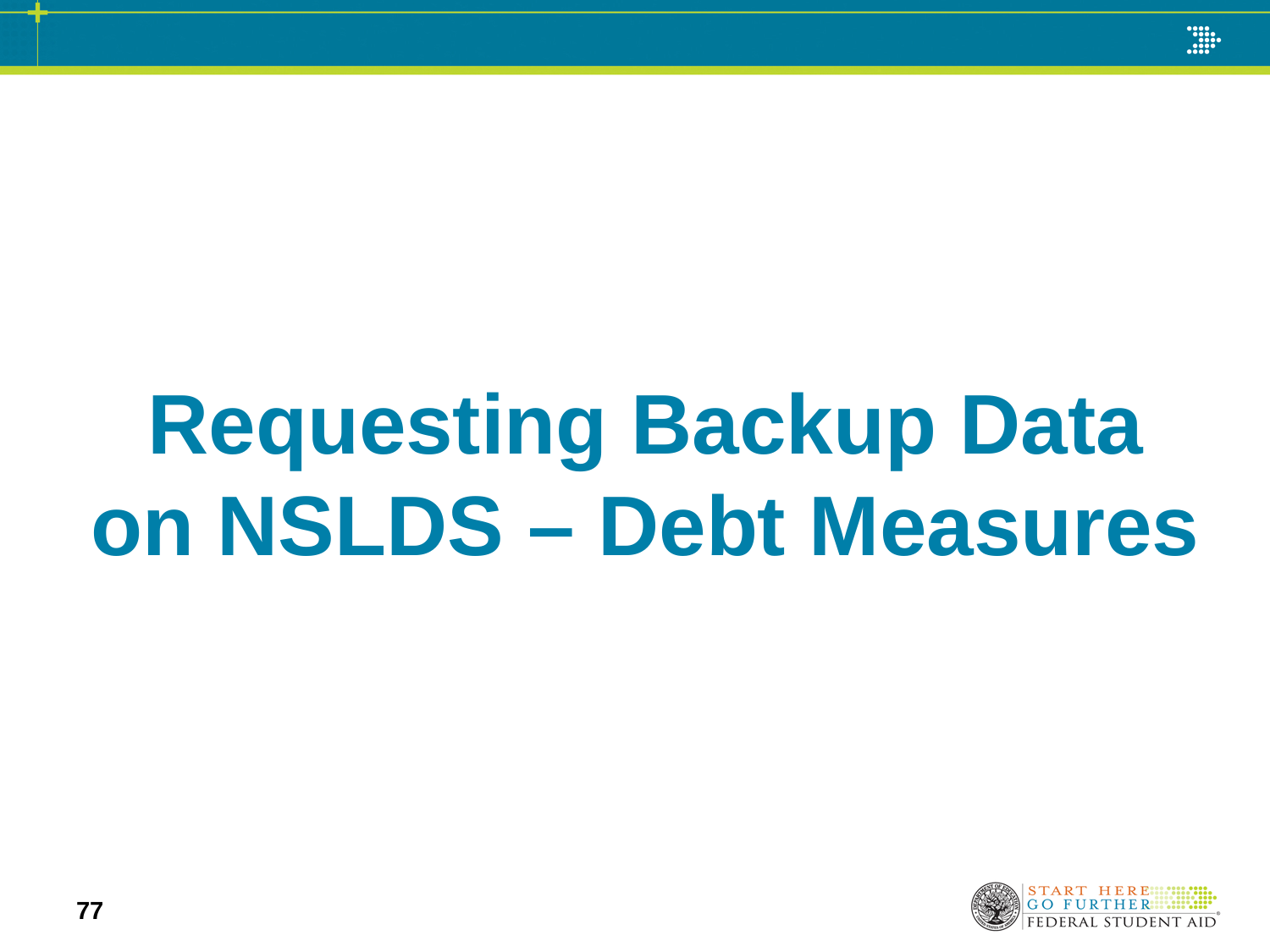

# Requesting Backup Data on NSLDS – Debt Measures
77